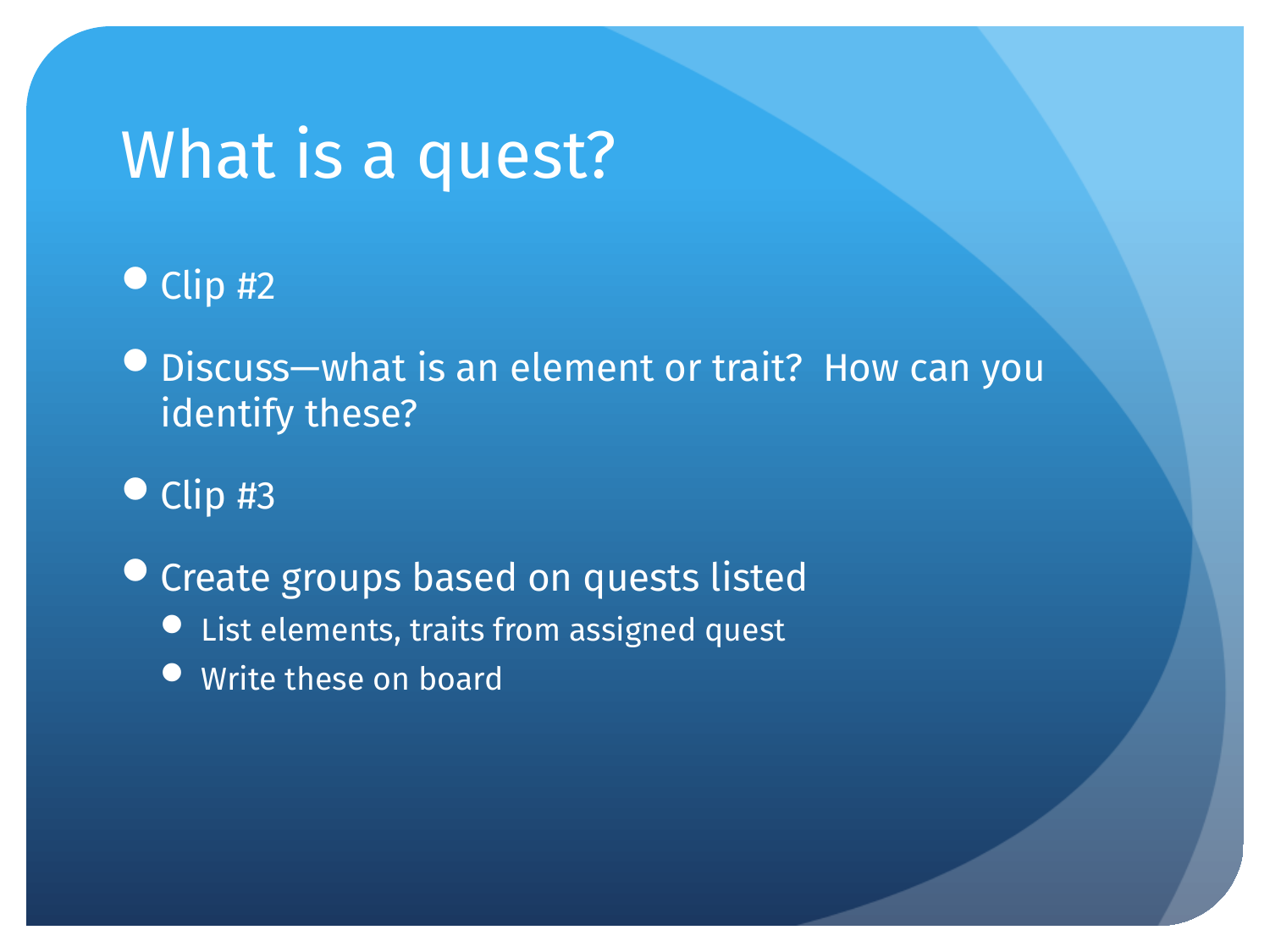

# What is a quest?
Clip #2
Discuss—what is an element or trait?  How can you identify these?
Clip #3
Create groups based on quests listed
List elements, traits from assigned quest
Write these on board